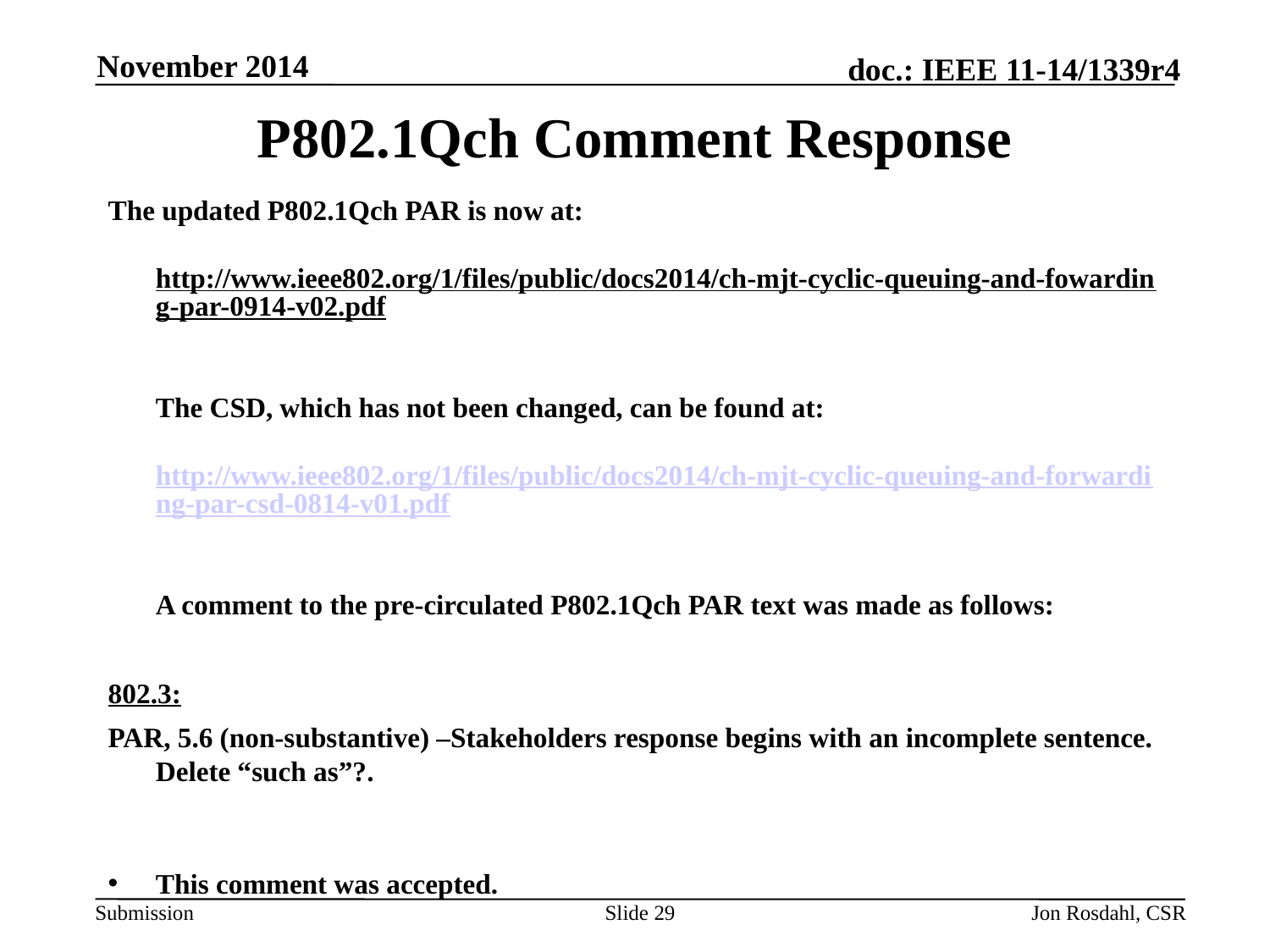

November 2014
# P802.1Qch Comment Response
The updated P802.1Qch PAR is now at:
http://www.ieee802.org/1/files/public/docs2014/ch-mjt-cyclic-queuing-and-fowarding-par-0914-v02.pdf
The CSD, which has not been changed, can be found at:
http://www.ieee802.org/1/files/public/docs2014/ch-mjt-cyclic-queuing-and-forwarding-par-csd-0814-v01.pdf
A comment to the pre-circulated P802.1Qch PAR text was made as follows:

802.3:
PAR, 5.6 (non-substantive) –Stakeholders response begins with an incomplete sentence. Delete “such as”?.
This comment was accepted.
Slide 29
Jon Rosdahl, CSR